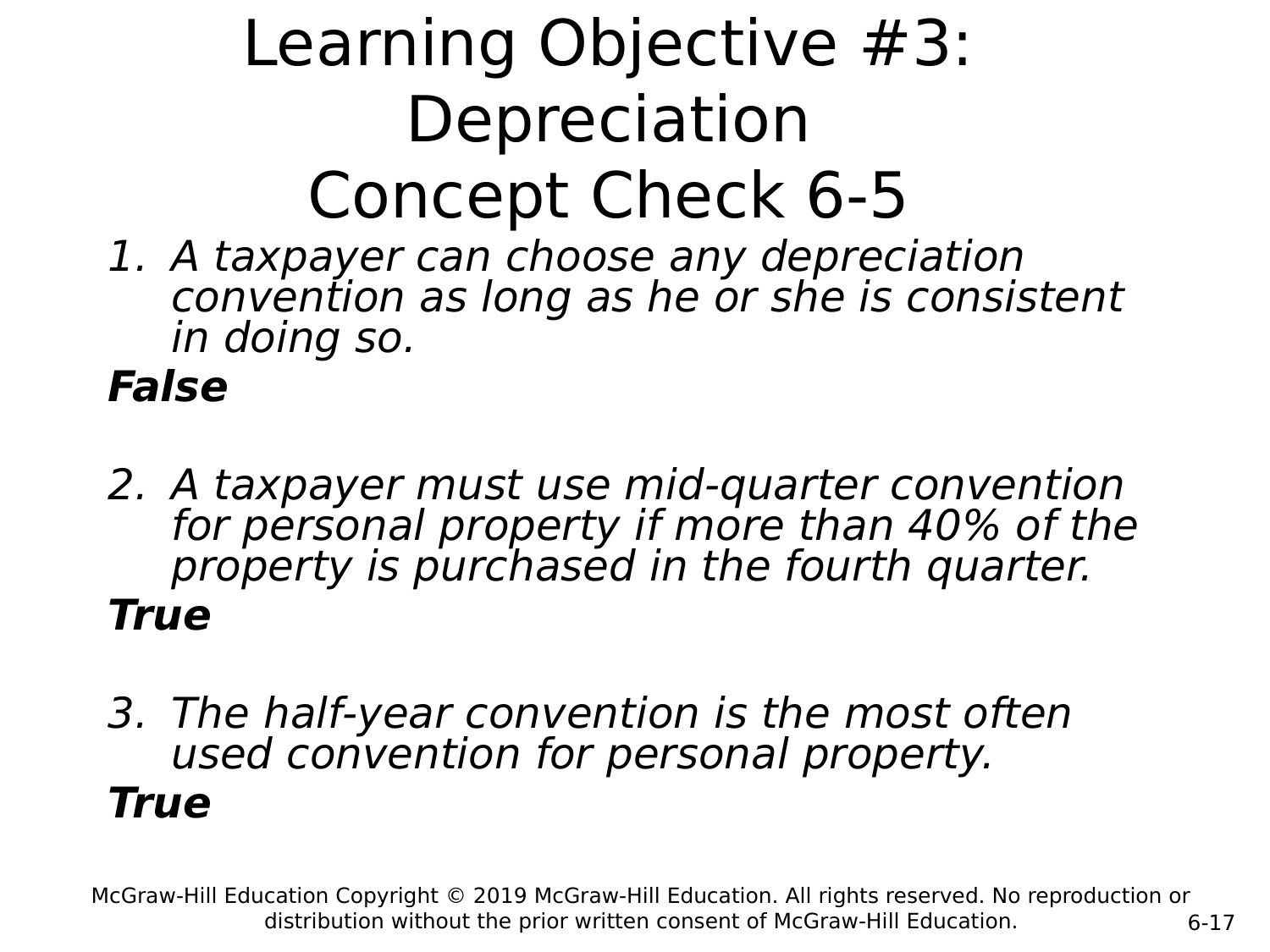

Learning Objective #3: Depreciation
Concept Check 6-5
A taxpayer can choose any depreciation convention as long as he or she is consistent in doing so.
False

A taxpayer must use mid-quarter convention for personal property if more than 40% of the property is purchased in the fourth quarter.
True

The half-year convention is the most often used convention for personal property.
True
McGraw-Hill Education Copyright © 2019 McGraw-Hill Education. All rights reserved. No reproduction or distribution without the prior written consent of McGraw-Hill Education.
6-17